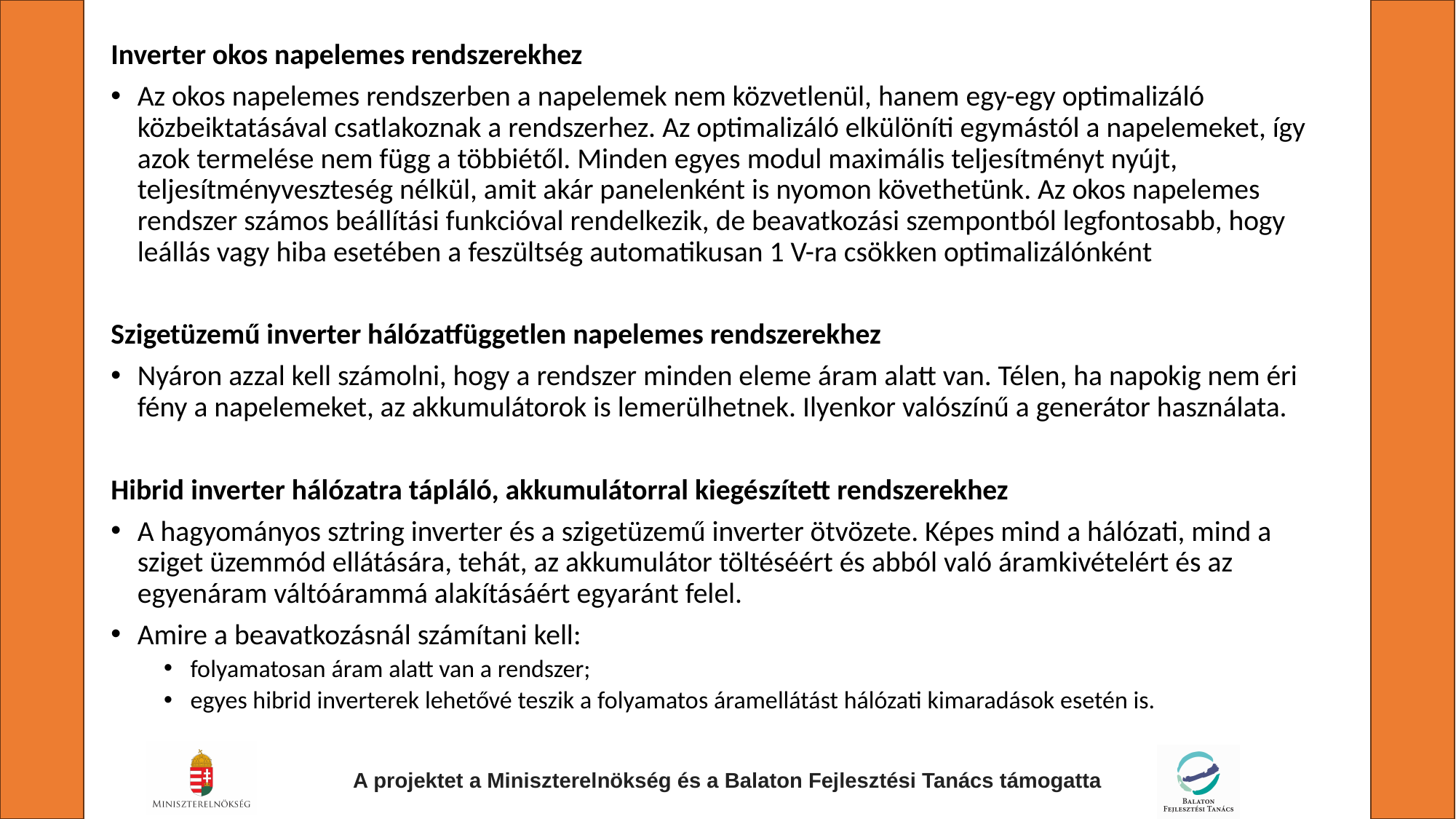

Inverter okos napelemes rendszerekhez
Az okos napelemes rendszerben a napelemek nem közvetlenül, hanem egy-egy optimalizáló közbeiktatásával csatlakoznak a rendszerhez. Az optimalizáló elkülöníti egymástól a napelemeket, így azok termelése nem függ a többiétől. Minden egyes modul maximális teljesítményt nyújt, teljesítményveszteség nélkül, amit akár panelenként is nyomon követhetünk. Az okos napelemes rendszer számos beállítási funkcióval rendelkezik, de beavatkozási szempontból legfontosabb, hogy leállás vagy hiba esetében a feszültség automatikusan 1 V-ra csökken optimalizálónként

Szigetüzemű inverter hálózatfüggetlen napelemes rendszerekhez
Nyáron azzal kell számolni, hogy a rendszer minden eleme áram alatt van. Télen, ha napokig nem éri fény a napelemeket, az akkumulátorok is lemerülhetnek. Ilyenkor valószínű a generátor használata.

Hibrid inverter hálózatra tápláló, akkumulátorral kiegészített rendszerekhez
A hagyományos sztring inverter és a szigetüzemű inverter ötvözete. Képes mind a hálózati, mind a sziget üzemmód ellátására, tehát, az akkumulátor töltéséért és abból való áramkivételért és az egyenáram váltóárammá alakításáért egyaránt felel.
Amire a beavatkozásnál számítani kell:
folyamatosan áram alatt van a rendszer;
egyes hibrid inverterek lehetővé teszik a folyamatos áramellátást hálózati kimaradások esetén is.